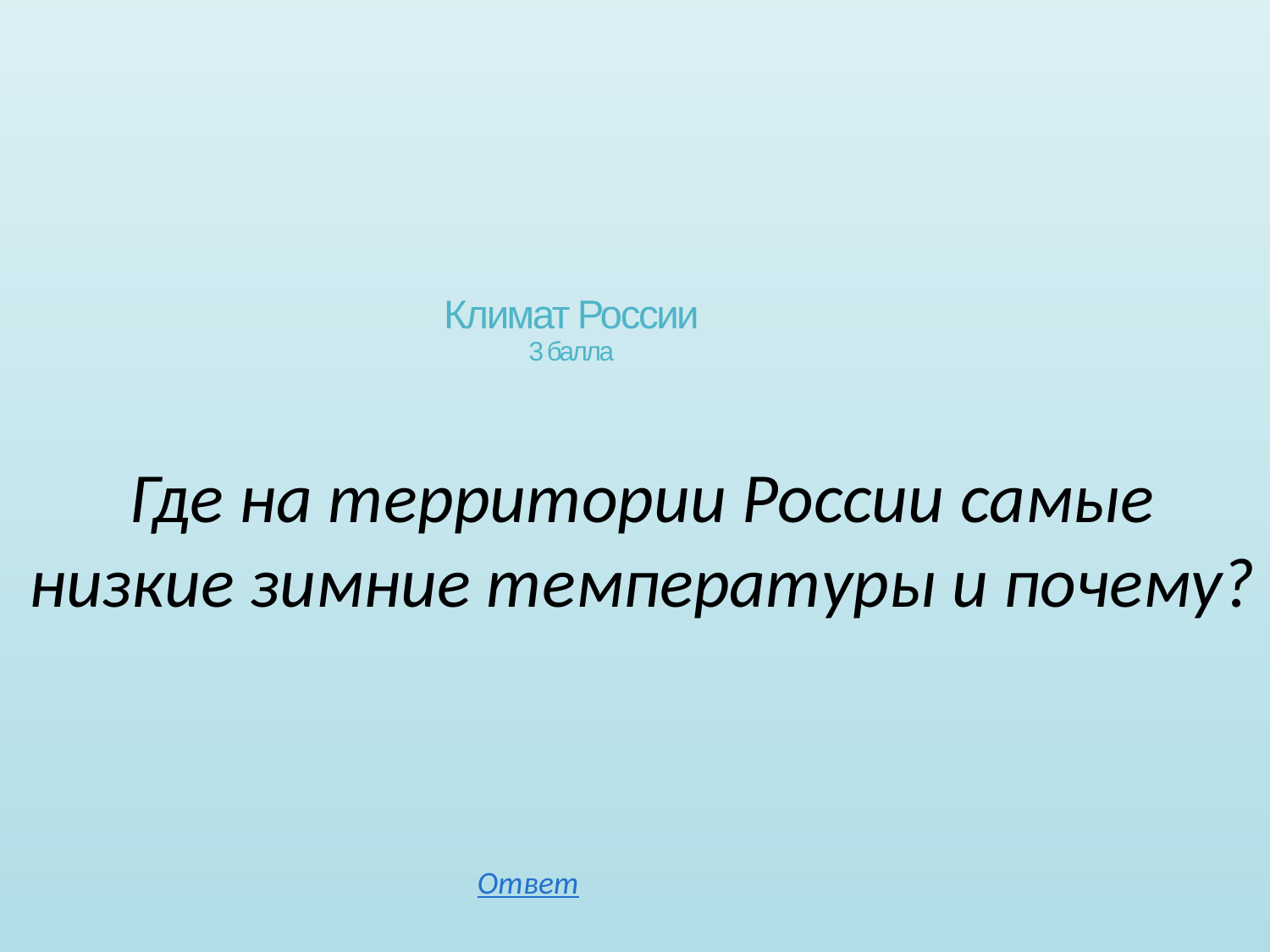

Климат России
3 балла
Где на территории России самые низкие зимние температуры и почему?
Ответ